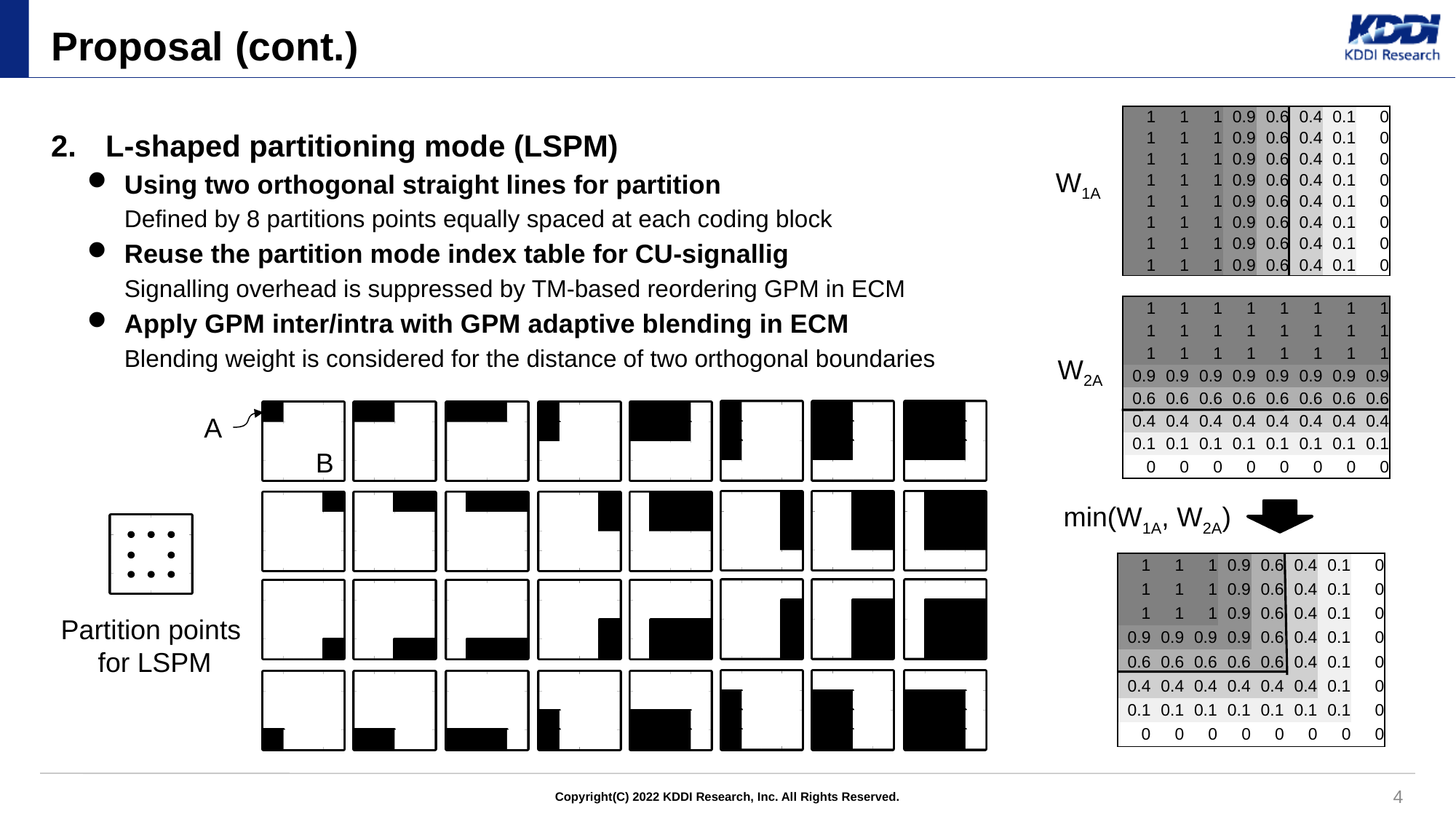

# Proposal (cont.)
| 1 | 1 | 1 | 0.9 | 0.6 | 0.4 | 0.1 | 0 |
| --- | --- | --- | --- | --- | --- | --- | --- |
| 1 | 1 | 1 | 0.9 | 0.6 | 0.4 | 0.1 | 0 |
| 1 | 1 | 1 | 0.9 | 0.6 | 0.4 | 0.1 | 0 |
| 1 | 1 | 1 | 0.9 | 0.6 | 0.4 | 0.1 | 0 |
| 1 | 1 | 1 | 0.9 | 0.6 | 0.4 | 0.1 | 0 |
| 1 | 1 | 1 | 0.9 | 0.6 | 0.4 | 0.1 | 0 |
| 1 | 1 | 1 | 0.9 | 0.6 | 0.4 | 0.1 | 0 |
| 1 | 1 | 1 | 0.9 | 0.6 | 0.4 | 0.1 | 0 |
L-shaped partitioning mode (LSPM)
Using two orthogonal straight lines for partition
Defined by 8 partitions points equally spaced at each coding block
Reuse the partition mode index table for CU-signallig
Signalling overhead is suppressed by TM-based reordering GPM in ECM
Apply GPM inter/intra with GPM adaptive blending in ECM
Blending weight is considered for the distance of two orthogonal boundaries

W1A
| 1 | 1 | 1 | 1 | 1 | 1 | 1 | 1 |
| --- | --- | --- | --- | --- | --- | --- | --- |
| 1 | 1 | 1 | 1 | 1 | 1 | 1 | 1 |
| 1 | 1 | 1 | 1 | 1 | 1 | 1 | 1 |
| 0.9 | 0.9 | 0.9 | 0.9 | 0.9 | 0.9 | 0.9 | 0.9 |
| 0.6 | 0.6 | 0.6 | 0.6 | 0.6 | 0.6 | 0.6 | 0.6 |
| 0.4 | 0.4 | 0.4 | 0.4 | 0.4 | 0.4 | 0.4 | 0.4 |
| 0.1 | 0.1 | 0.1 | 0.1 | 0.1 | 0.1 | 0.1 | 0.1 |
| 0 | 0 | 0 | 0 | 0 | 0 | 0 | 0 |
W2A

Partition points
 for LSPM

A
B
min(W1A, W2A)

| 1 | 1 | 1 | 0.9 | 0.6 | 0.4 | 0.1 | 0 |
| --- | --- | --- | --- | --- | --- | --- | --- |
| 1 | 1 | 1 | 0.9 | 0.6 | 0.4 | 0.1 | 0 |
| 1 | 1 | 1 | 0.9 | 0.6 | 0.4 | 0.1 | 0 |
| 0.9 | 0.9 | 0.9 | 0.9 | 0.6 | 0.4 | 0.1 | 0 |
| 0.6 | 0.6 | 0.6 | 0.6 | 0.6 | 0.4 | 0.1 | 0 |
| 0.4 | 0.4 | 0.4 | 0.4 | 0.4 | 0.4 | 0.1 | 0 |
| 0.1 | 0.1 | 0.1 | 0.1 | 0.1 | 0.1 | 0.1 | 0 |
| 0 | 0 | 0 | 0 | 0 | 0 | 0 | 0 |
4